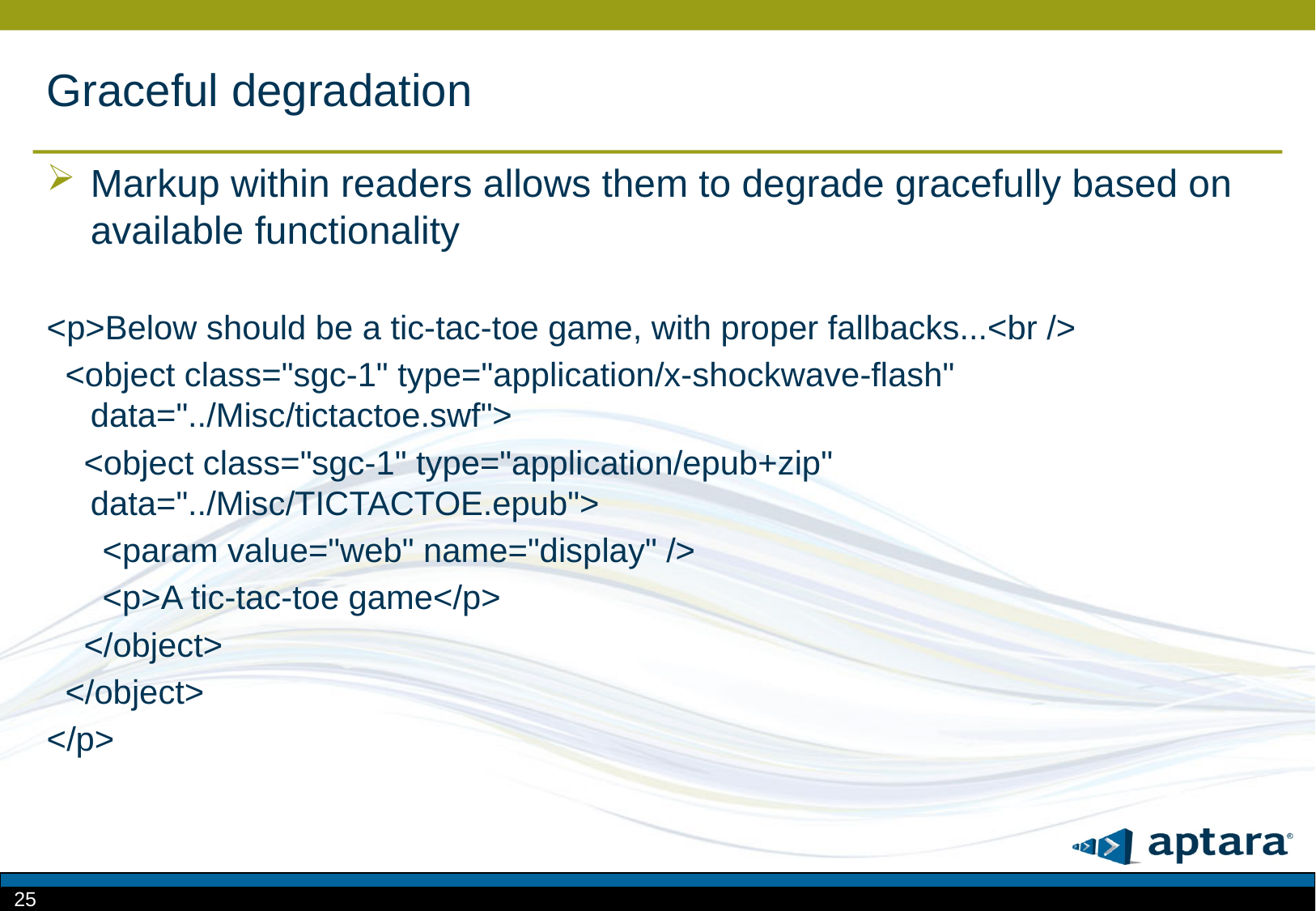

# Graceful degradation
Markup within readers allows them to degrade gracefully based on available functionality

<p>Below should be a tic-tac-toe game, with proper fallbacks...<br />
  <object class="sgc-1" type="application/x-shockwave-flash" data="../Misc/tictactoe.swf">
    <object class="sgc-1" type="application/epub+zip" data="../Misc/TICTACTOE.epub">
      <param value="web" name="display" />
      <p>A tic-tac-toe game</p>
    </object>
  </object>
</p>
25